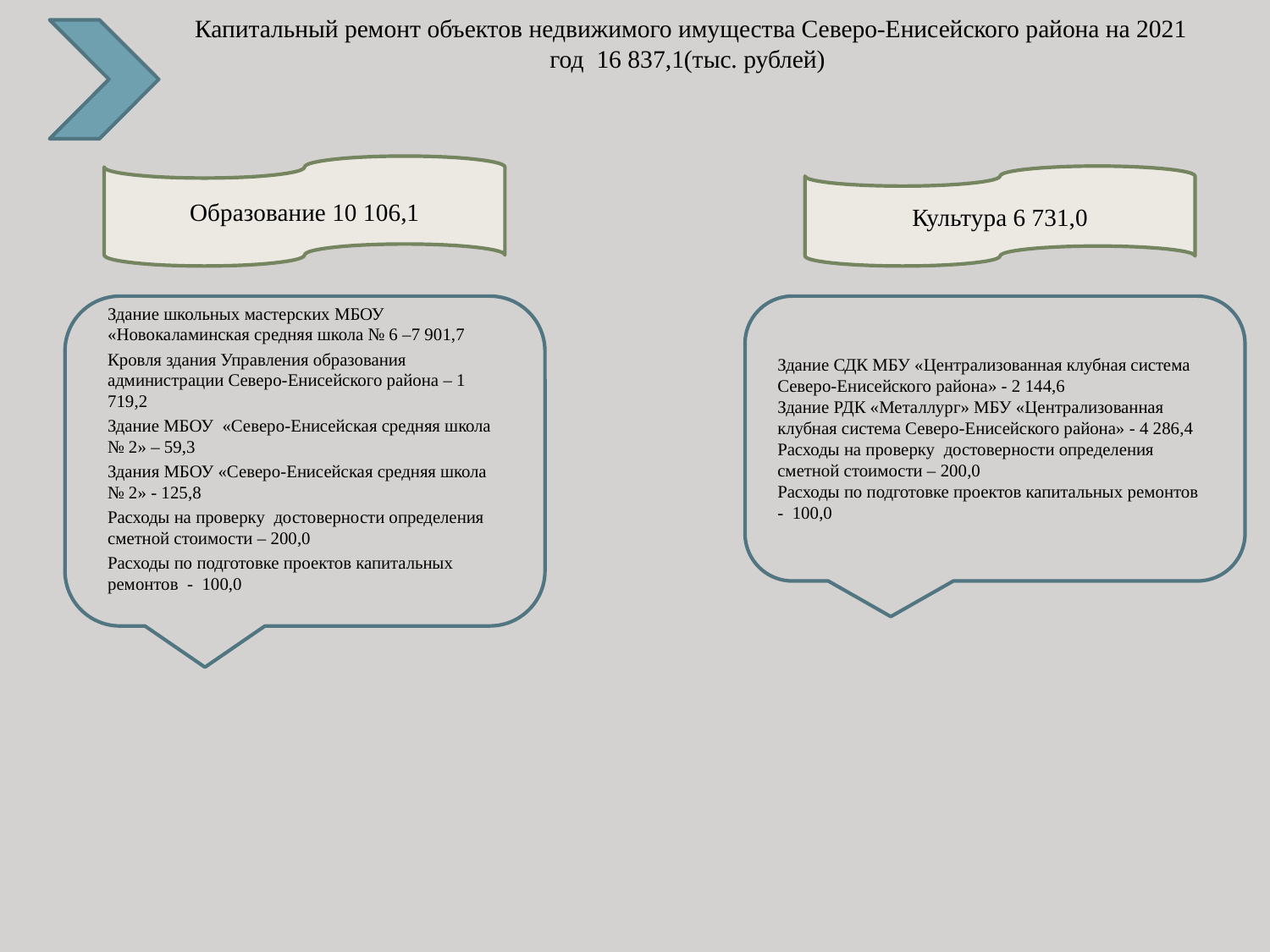

# Капитальный ремонт объектов недвижимого имущества Северо-Енисейского района на 2021 год  16 837,1(тыс. рублей)

Образование 10 106,1
Культура 6 731,0

Здание школьных мастерских МБОУ «Новокаламинская средняя школа № 6 –7 901,7
Кровля здания Управления образования администрации Северо-Енисейского района – 1 719,2
Здание МБОУ  «Северо-Енисейская средняя школа № 2» – 59,3
Здания МБОУ «Северо-Енисейская средняя школа № 2» - 125,8
Расходы на проверку  достоверности определения сметной стоимости – 200,0
Расходы по подготовке проектов капитальных ремонтов  -  100,0

Здание СДК МБУ «Централизованная клубная система Северо-Енисейского района» - 2 144,6
Здание РДК «Металлург» МБУ «Централизованная клубная система Северо-Енисейского района» - 4 286,4
Расходы на проверку  достоверности определения сметной стоимости – 200,0
Расходы по подготовке проектов капитальных ремонтов  -  100,0